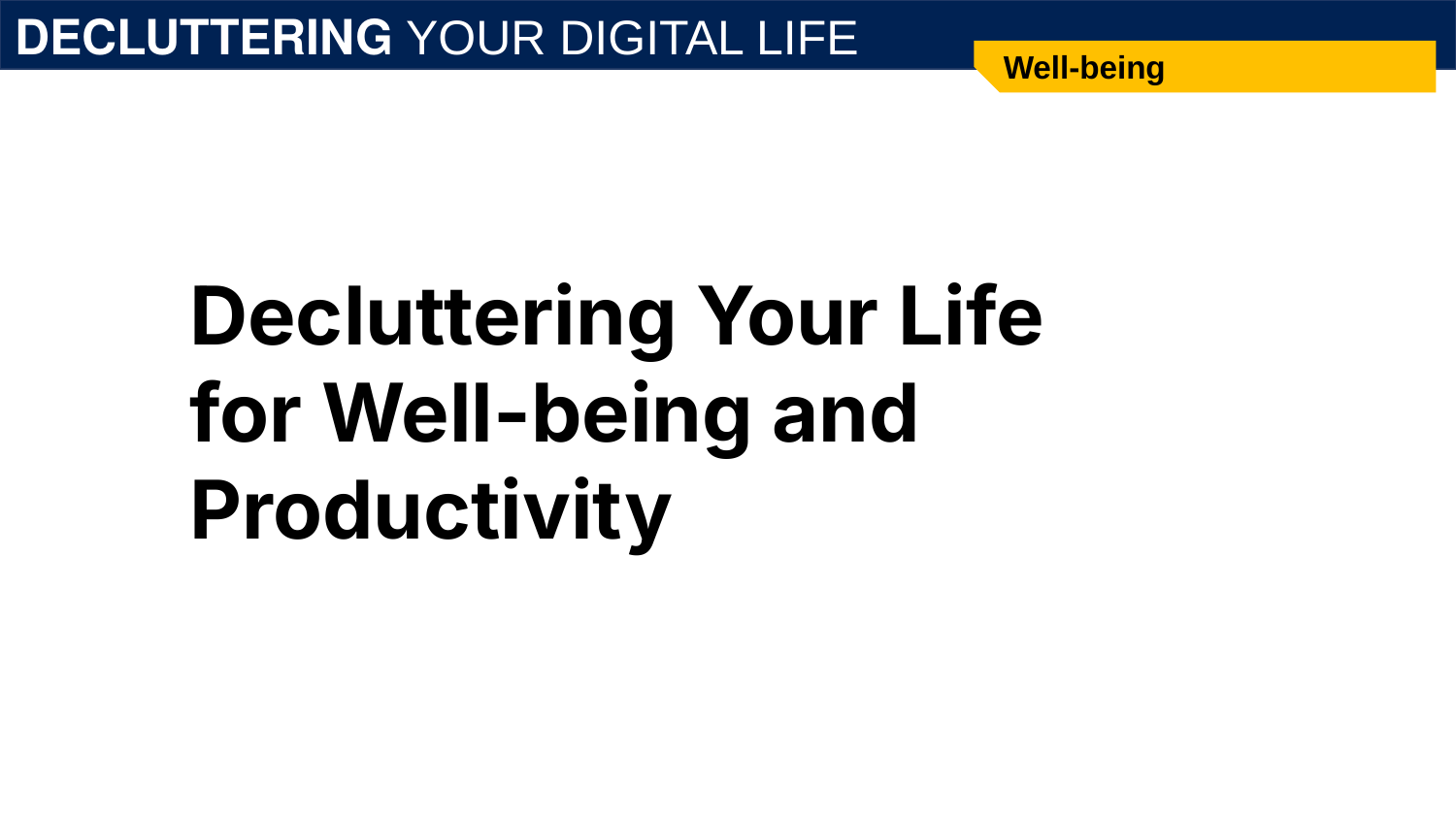

DECLUTTERING YOUR DIGITAL LIFE
Well-being

# Decluttering Your Life for Well-being and Productivity